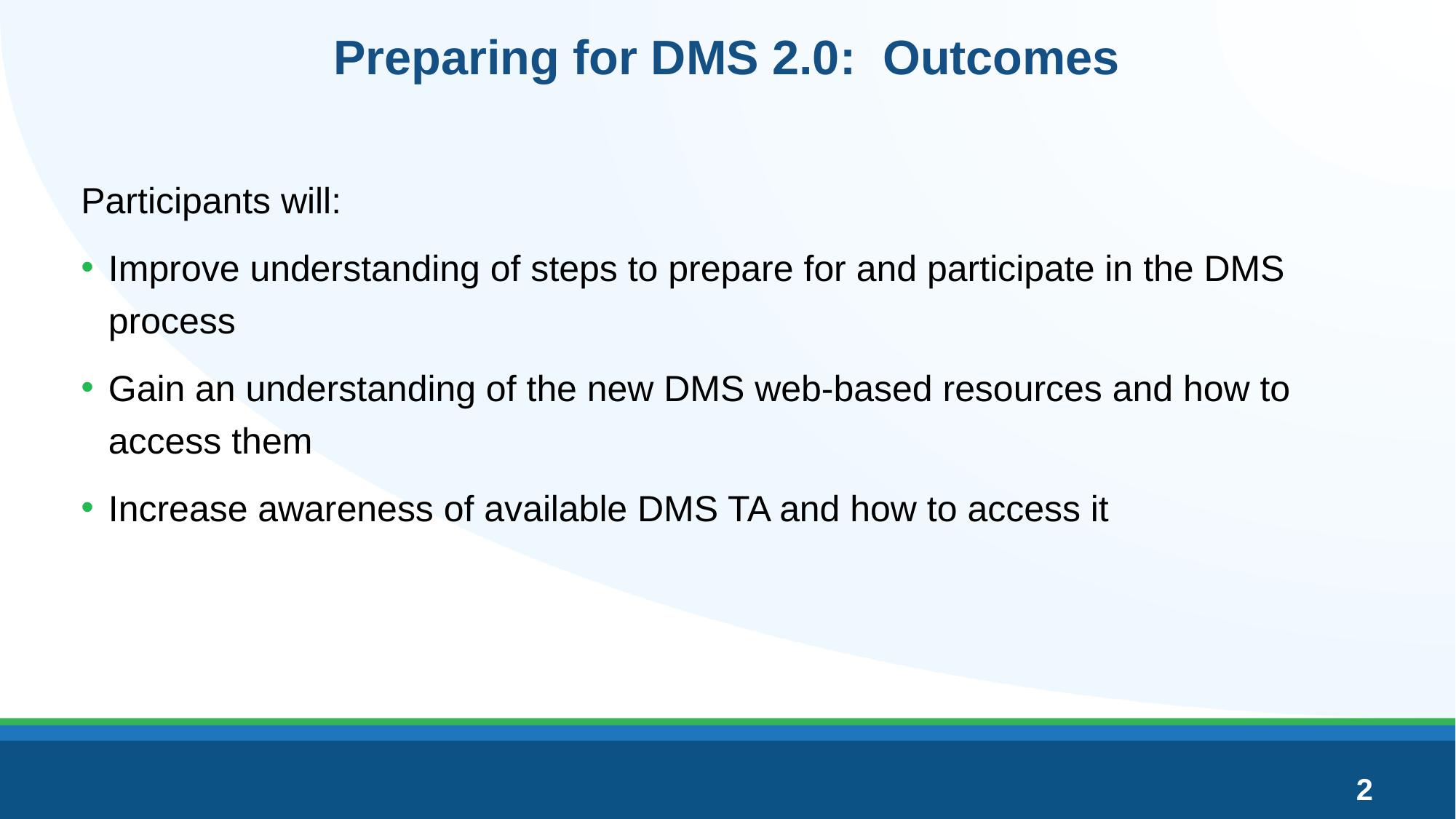

# Preparing for DMS 2.0:  Outcomes
Participants will:
Improve understanding of steps to prepare for and participate in the DMS process
Gain an understanding of the new DMS web-based resources and how to access them
Increase awareness of available DMS TA and how to access it
2